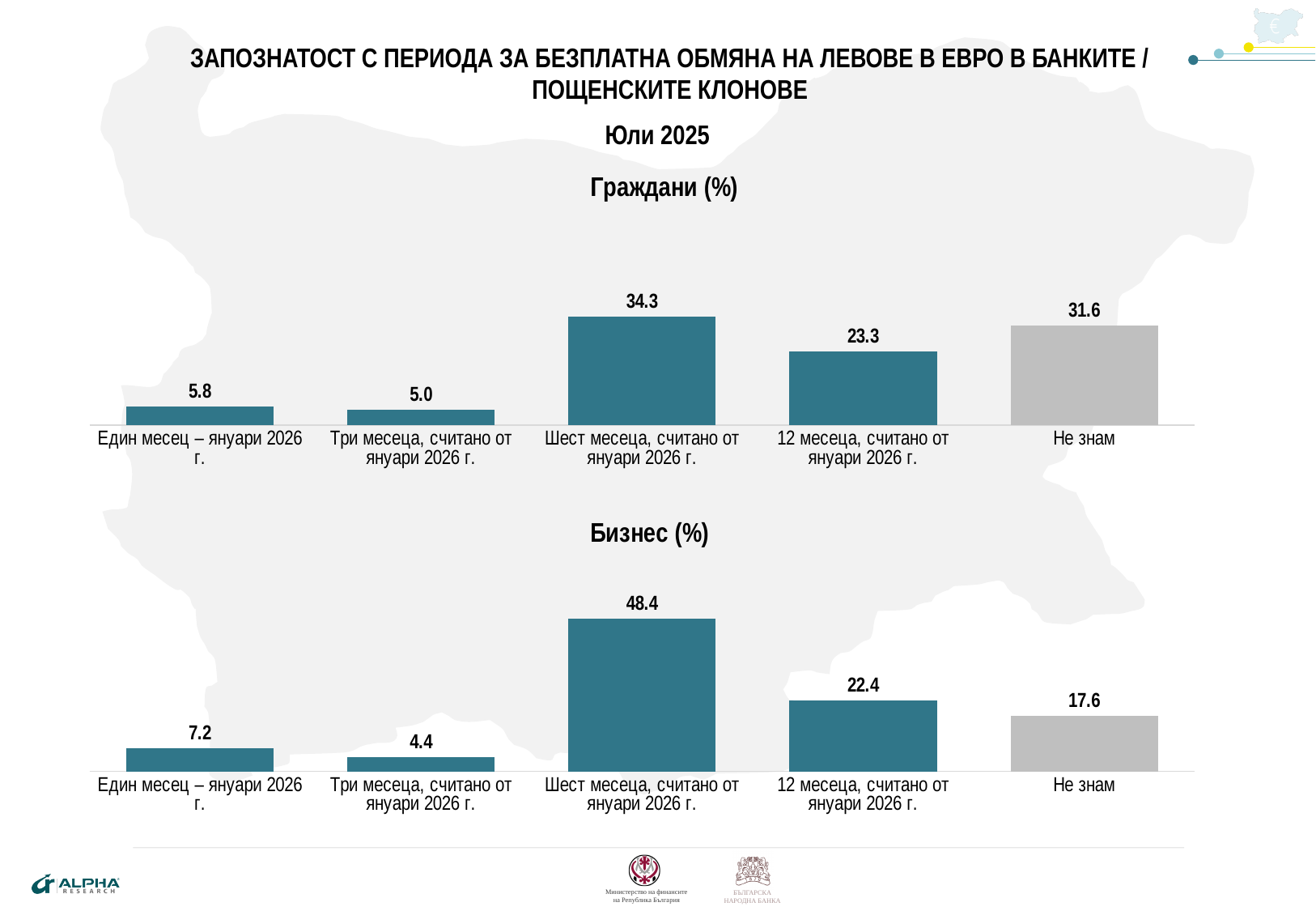

Запознатост с ПЕРИОДА ЗА БЕЗПЛАТНА ОБМЯНА НА ЛЕВОВЕ В ЕВРО В БАНКИТЕ / Пощенските КЛОНОВЕ
Юли 2025

### Chart: Граждани (%)

| Category | Series 1 |
|---|---|
| Един месец – януари 2026 г. | 5.8 |
| Три месеца, считано от януари 2026 г. | 5.0 |
| Шест месеца, считано от януари 2026 г. | 34.3 |
| 12 месеца, считано от януари 2026 г. | 23.3 |
| Не знам | 31.6 |

### Chart: Бизнес (%)

| Category | Series 1 |
|---|---|
| Един месец – януари 2026 г. | 7.2 |
| Три месеца, считано от януари 2026 г. | 4.4 |
| Шест месеца, считано от януари 2026 г. | 48.4 |
| 12 месеца, считано от януари 2026 г. | 22.4 |
| Не знам | 17.6 |